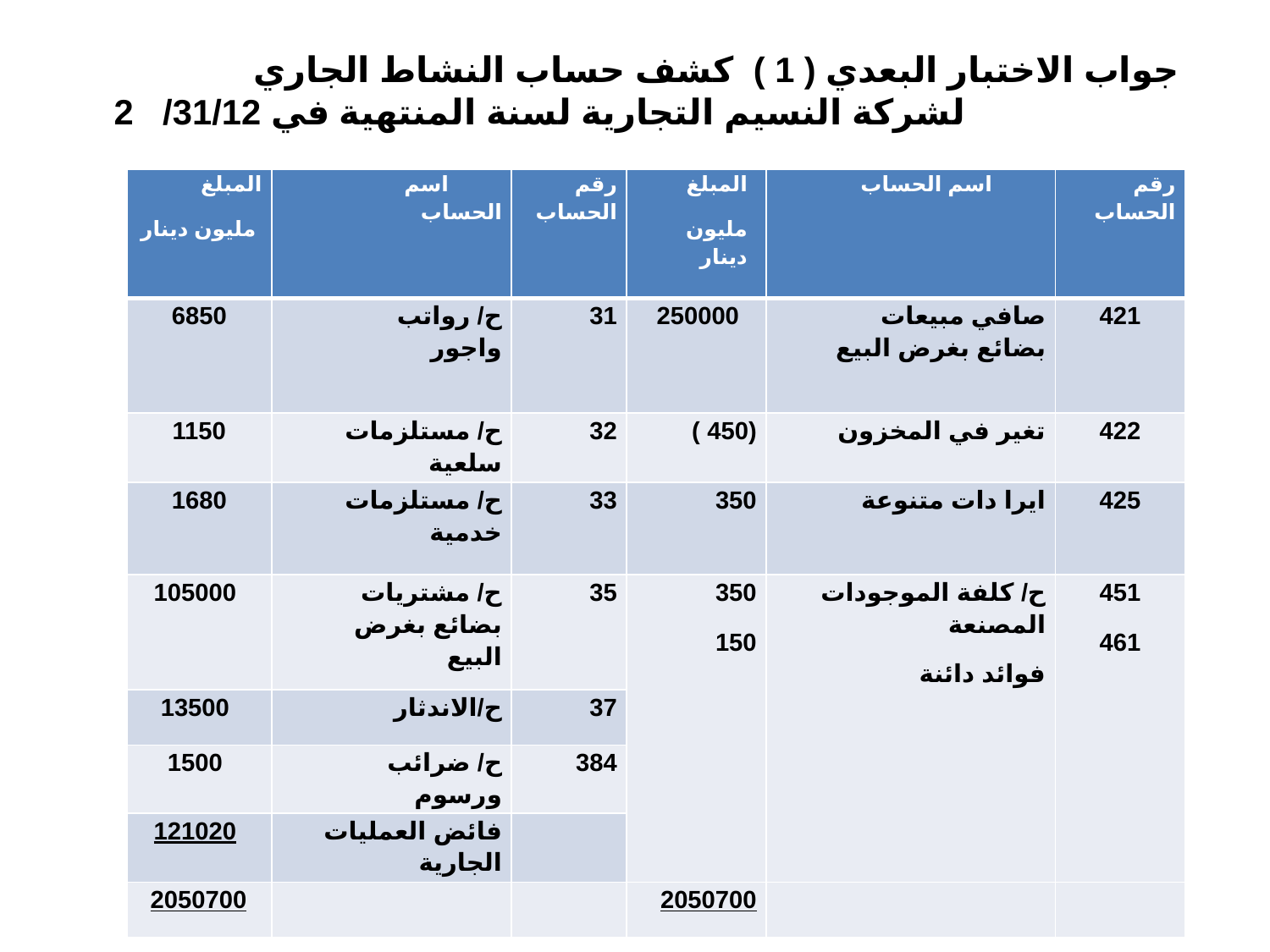

جواب الاختبار البعدي ( 1 )  كشف حساب النشاط الجاري
                      لشركة النسيم التجارية لسنة المنتهية في 31/12/   2
| المبلغ مليون دينار | اسم الحساب | رقم الحساب | المبلغ مليون دينار | اسم الحساب | رقم الحساب |
| --- | --- | --- | --- | --- | --- |
| 6850 | ح/ رواتب واجور | 31 | 250000 | صافي مبيعات بضائع بغرض البيع | 421 |
| 1150 | ح/ مستلزمات سلعية | 32 | (450 ) | تغير في المخزون | 422 |
| 1680 | ح/ مستلزمات خدمية | 33 | 350 | ايرا دات متنوعة | 425 |
| 105000 | ح/ مشتريات بضائع بغرض البيع | 35 | 350 150 | ح/ كلفة الموجودات المصنعة فوائد دائنة | 451 461 |
| 13500 | ح/الاندثار | 37 |  |  |  |
| 1500 | ح/ ضرائب ورسوم | 384 |  |  |  |
| 121020 | فائض العمليات الجارية |  |  |  |  |
| 2050700 |  |  | 2050700 |  |  |